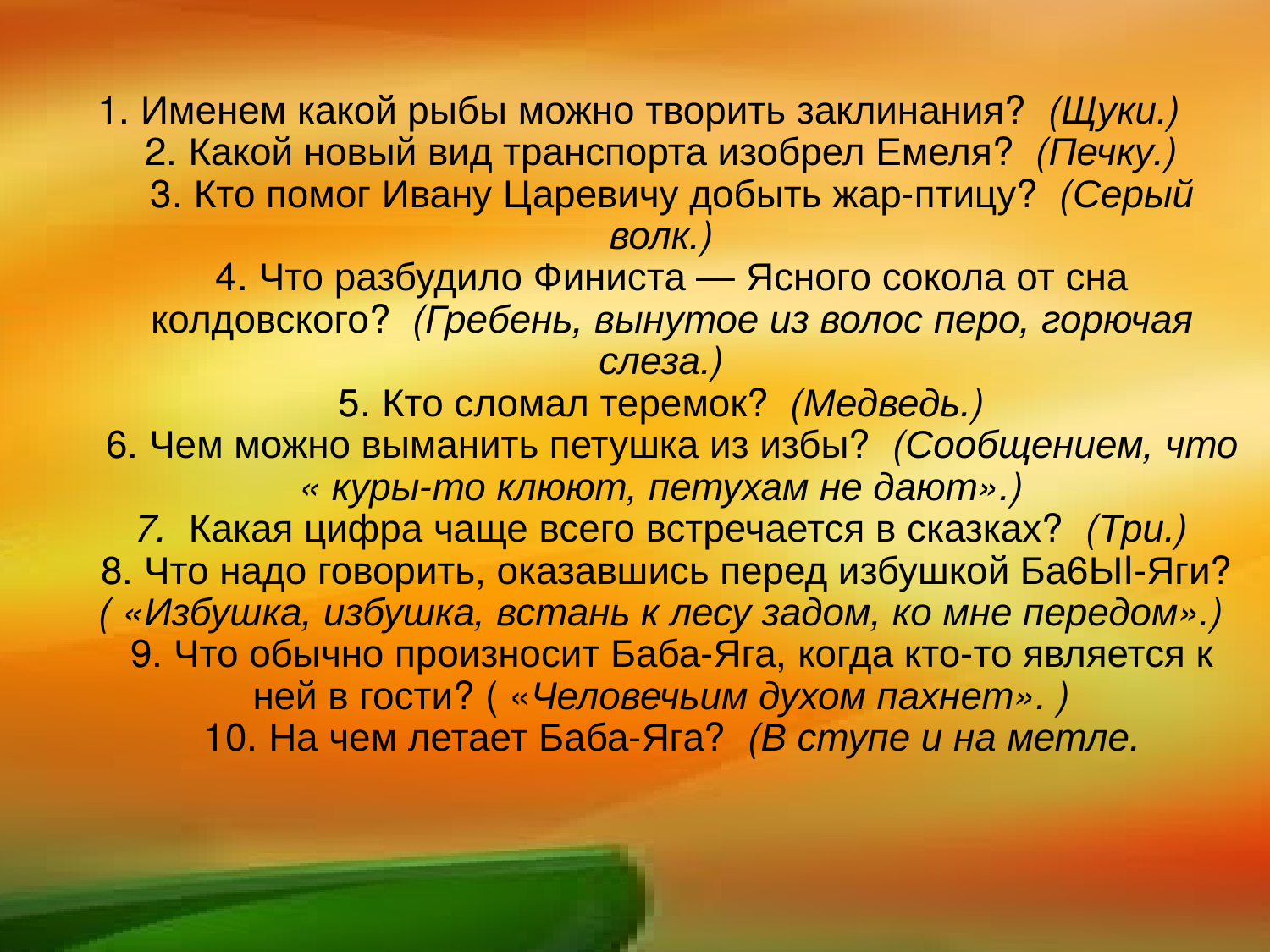

1. Именем какой рыбы можно творить заклинания?  (Щуки.) 
2. Какой новый вид транспорта изобрел Емеля?  (Печку.) 
3. Кто помог Ивану Царевичу добыть жар-птицу?  (Серый волк.) 
4. Что разбудило Финиста — Ясного сокола от сна колдовского?  (Гребень, вынутое из волос перо, горючая слеза.) 
5. Кто сломал теремок?  (Медведь.) 
6. Чем можно выманить петушка из избы?  (Сообщением, что « куры-то клюют, петухам не дают».) 
7.  Какая цифра чаще всего встречается в сказках?  (Три.) 
8. Что надо говорить, оказавшись перед избушкой Ба6ЫI-Яги?  ( «Избушка, избушка, встань к лесу задом, ко мне передом».) 
9. Что обычно произносит Баба-Яга, когда кто-то является к ней в гости? ( «Человечьим духом пахнет». ) 
10. На чем летает Баба-Яга?  (В ступе и на метле.